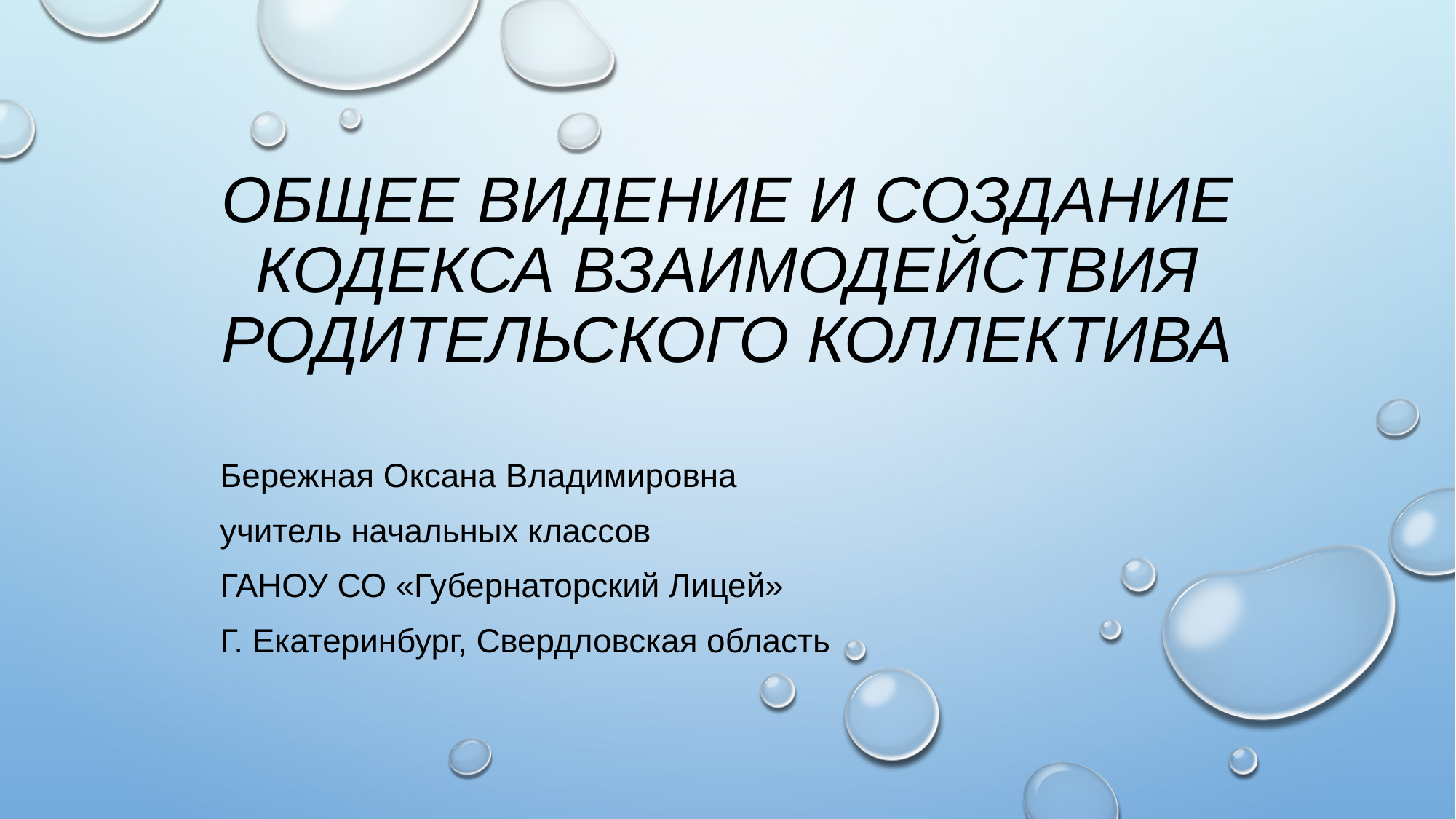

# Общее видение и создание кодекса взаимодействия родительского коллектива
Бережная Оксана Владимировна
учитель начальных классов
ГАНОУ СО «Губернаторский Лицей»
Г. Екатеринбург, Свердловская область